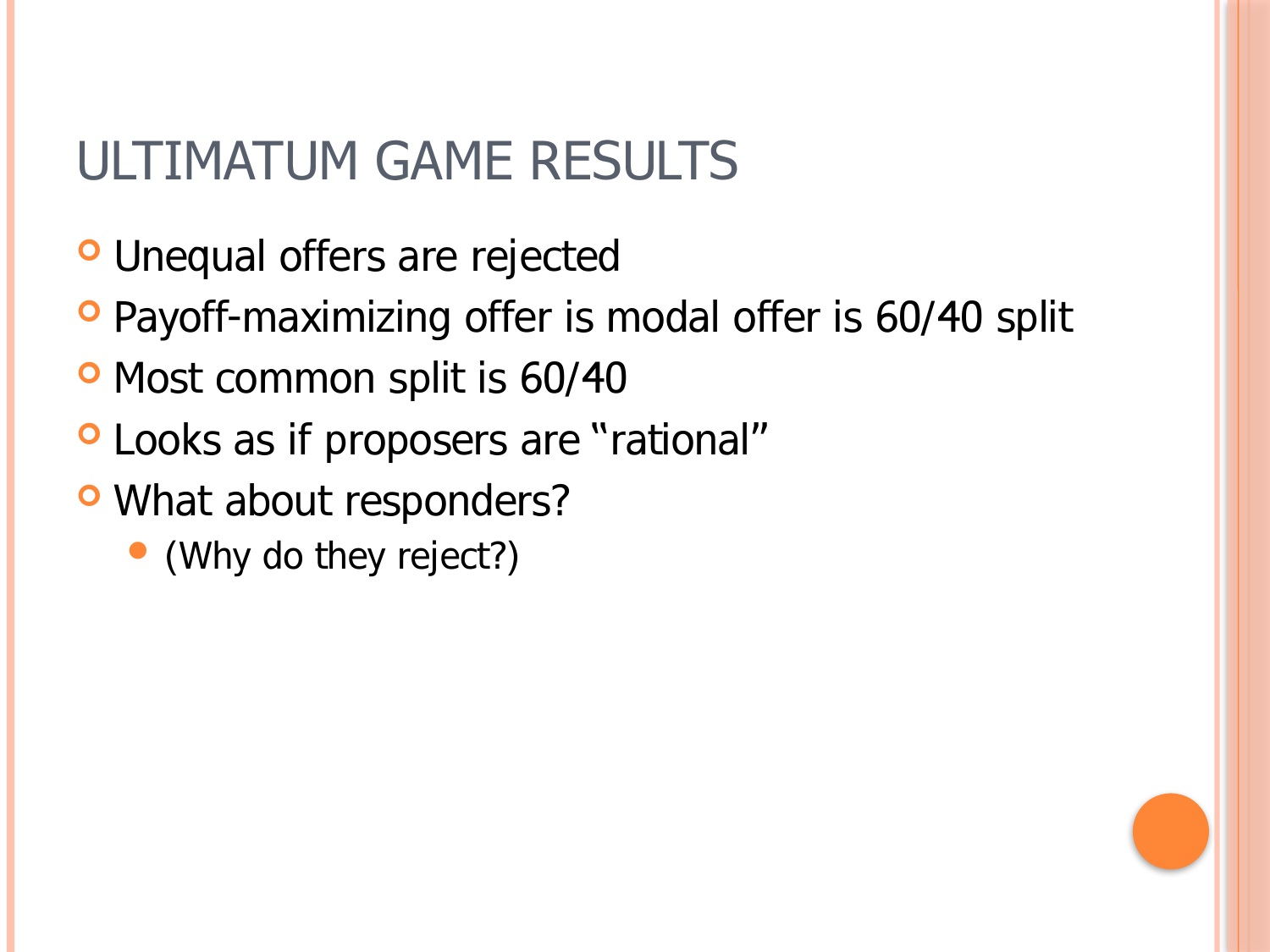

# Ultimatum game results
Unequal offers are rejected
Payoff-maximizing offer is modal offer is 60/40 split
Most common split is 60/40
Looks as if proposers are “rational”
What about responders?
(Why do they reject?)